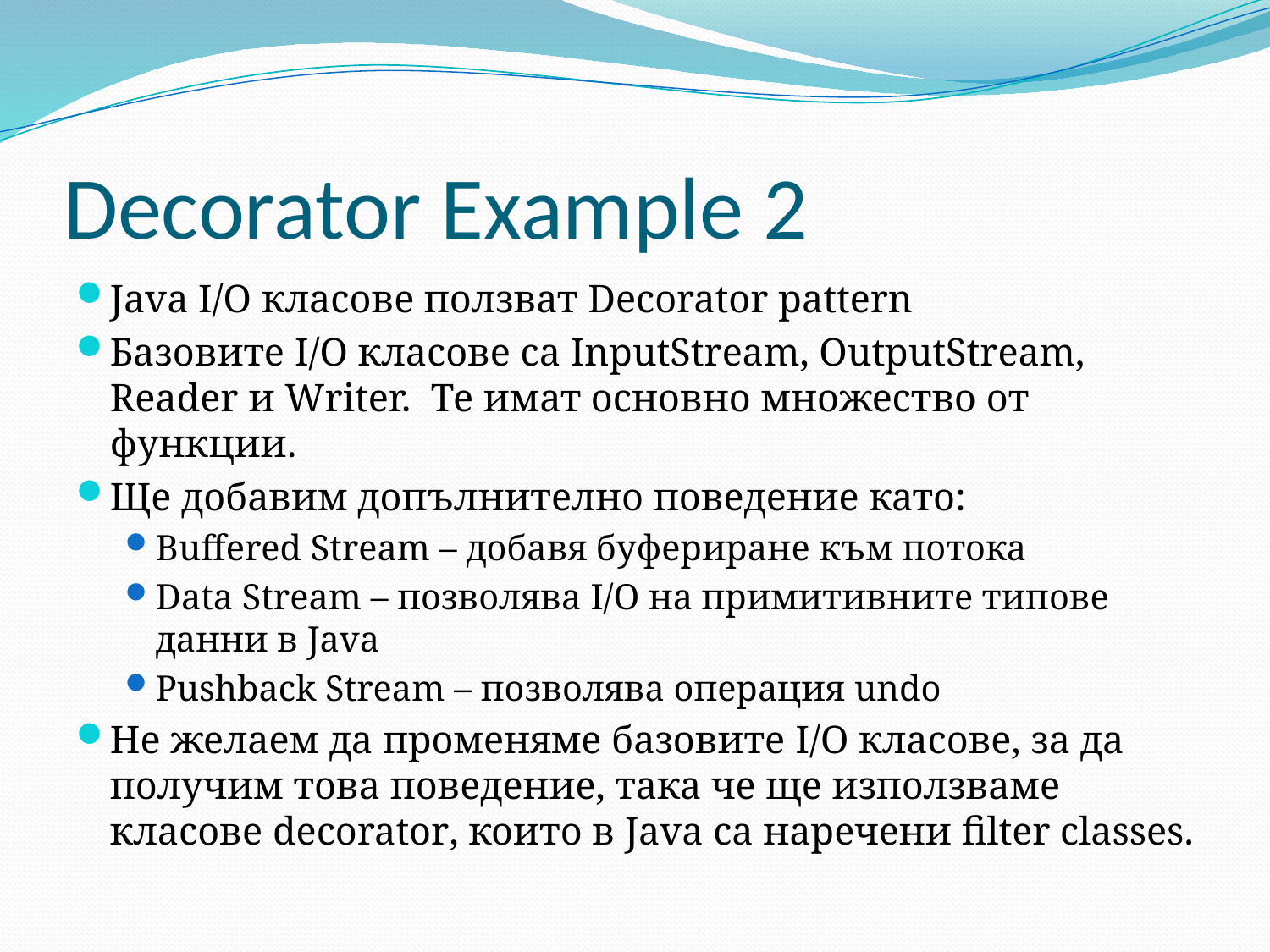

# Decorator Example 2
Java I/O класове ползват Decorator pattern
Базовите I/O класове са InputStream, OutputStream, Reader и Writer.  Те имат основно множество от функции.
Ще добавим допълнително поведение като:
Buffered Stream – добавя буфериране към потока
Data Stream – позволява I/O на примитивните типове данни в Java
Pushback Stream – позволява операция undo
Не желаем да променяме базовите I/O класове, за да получим това поведение, така че ще използваме класове decorator, които в Java са наречени filter classes.